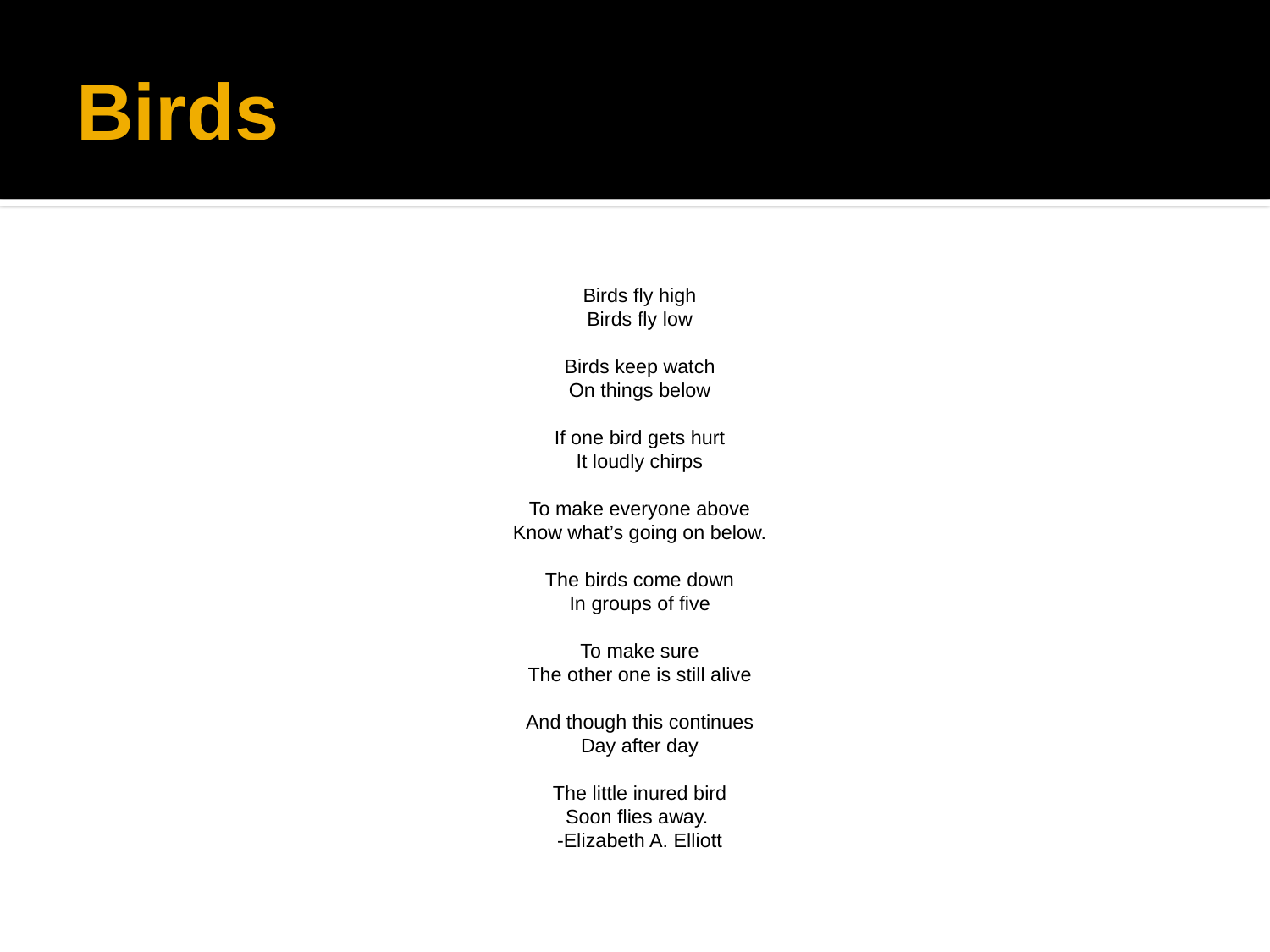

# Birds

Birds fly high
Birds fly low

Birds keep watch
On things below

If one bird gets hurt
It loudly chirps

To make everyone above
Know what’s going on below.

The birds come down
In groups of five

To make sure
The other one is still alive

And though this continues
Day after day

The little inured bird
Soon flies away.
-Elizabeth A. Elliott